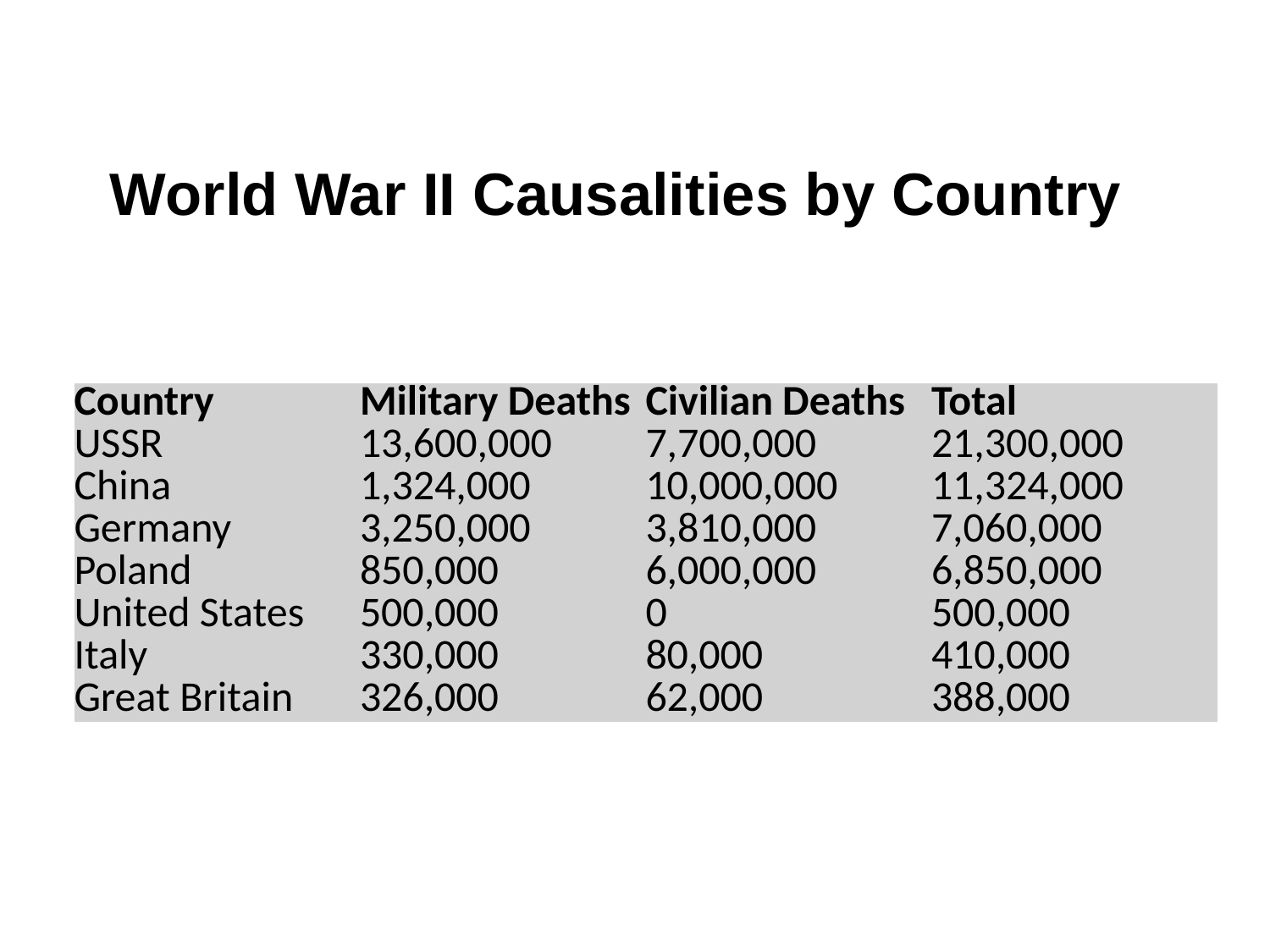

# World War II Causalities by Country
|  |  |  |  |
| --- | --- | --- | --- |
| Country | Military Deaths | Civilian Deaths | Total |
| USSR | 13,600,000 | 7,700,000 | 21,300,000 |
| China | 1,324,000 | 10,000,000 | 11,324,000 |
| Germany | 3,250,000 | 3,810,000 | 7,060,000 |
| Poland | 850,000 | 6,000,000 | 6,850,000 |
| United States | 500,000 | 0 | 500,000 |
| Italy | 330,000 | 80,000 | 410,000 |
| Great Britain | 326,000 | 62,000 | 388,000 |